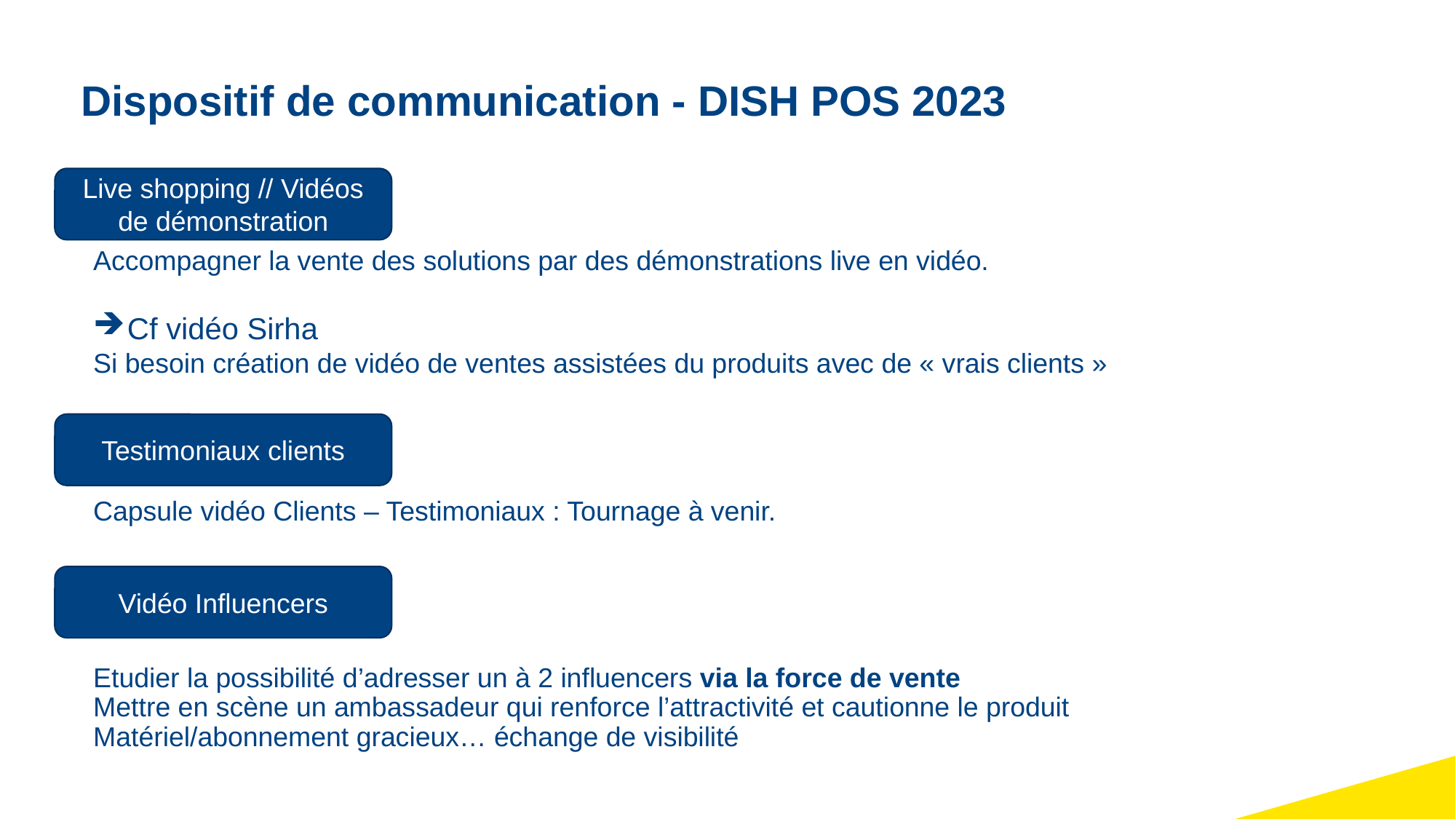

Dispositif de communication - DISH POS 2023
Live shopping // Vidéos de démonstration
Accompagner la vente des solutions par des démonstrations live en vidéo.

Cf vidéo Sirha
Si besoin création de vidéo de ventes assistées du produits avec de « vrais clients »

Testimoniaux clients
Capsule vidéo Clients – Testimoniaux : Tournage à venir.
Vidéo Influencers
Etudier la possibilité d’adresser un à 2 influencers via la force de vente
Mettre en scène un ambassadeur qui renforce l’attractivité et cautionne le produit
Matériel/abonnement gracieux… échange de visibilité